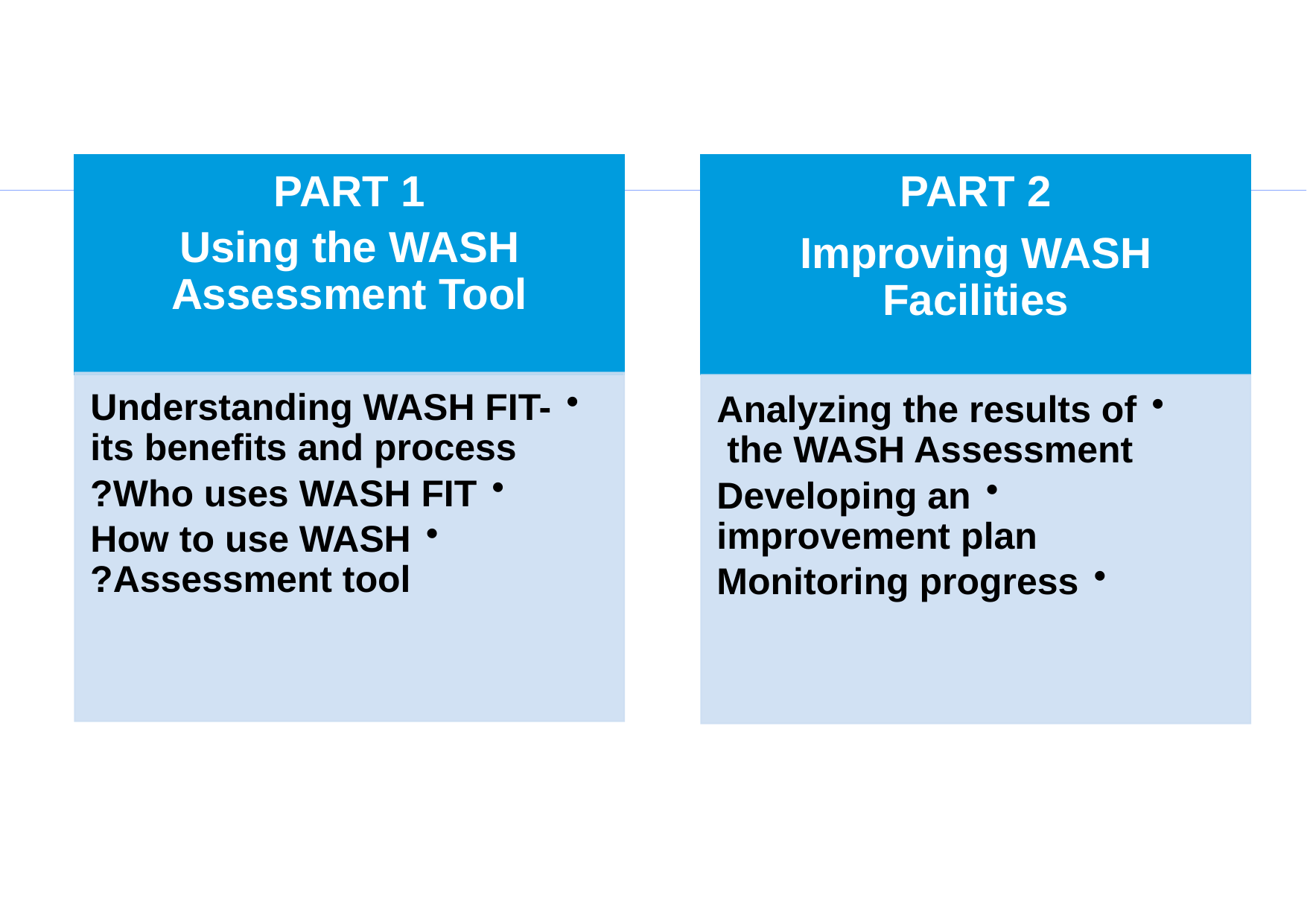

PART 1
Using the WASH Assessment Tool

Understanding WASH FIT- its benefits and process
Who uses WASH FIT?
How to use WASH Assessment tool?
PART 2
Improving WASH Facilities
Analyzing the results of the WASH Assessment
Developing an improvement plan
Monitoring progress